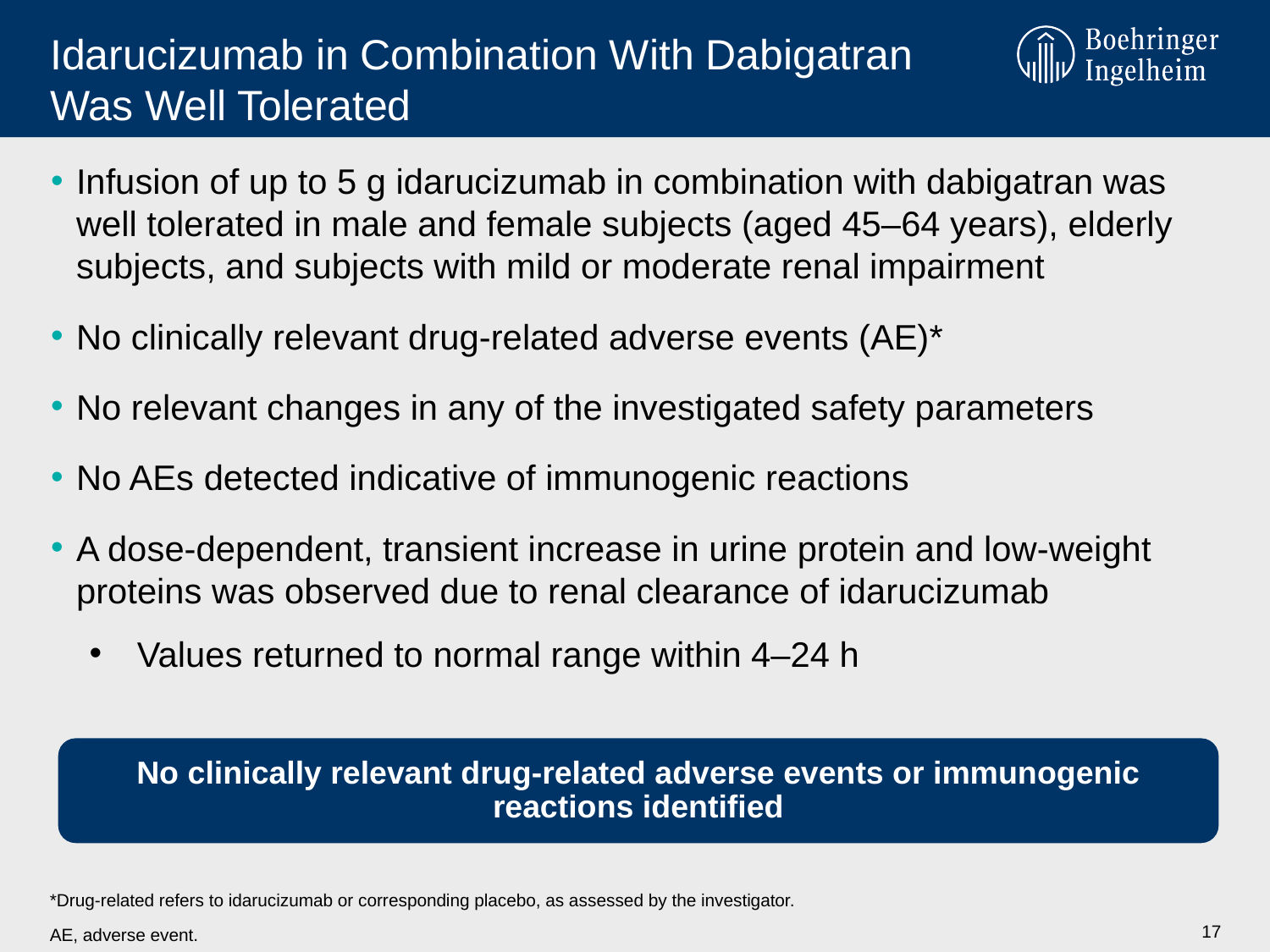

# Idarucizumab in Combination With Dabigatran Was Well Tolerated
Infusion of up to 5 g idarucizumab in combination with dabigatran was well tolerated in male and female subjects (aged 45–64 years), elderly subjects, and subjects with mild or moderate renal impairment
No clinically relevant drug-related adverse events (AE)*
No relevant changes in any of the investigated safety parameters
No AEs detected indicative of immunogenic reactions
A dose-dependent, transient increase in urine protein and low-weight proteins was observed due to renal clearance of idarucizumab
Values returned to normal range within 4–24 h
No clinically relevant drug-related adverse events or immunogenic reactions identified
*Drug-related refers to idarucizumab or corresponding placebo, as assessed by the investigator.
AE, adverse event.
17